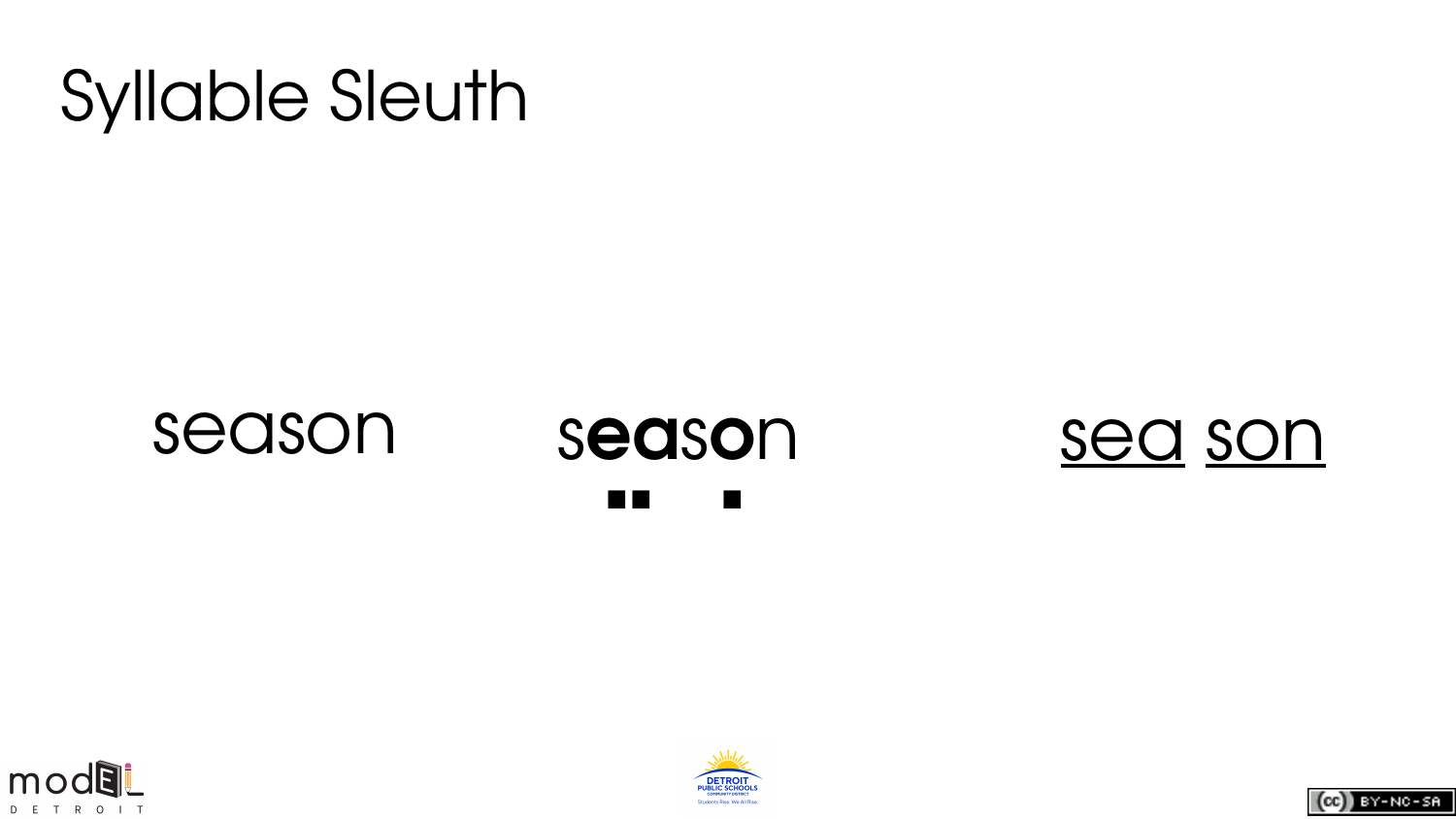

# Syllable Sleuth

season

   season

sea son
.
.
.